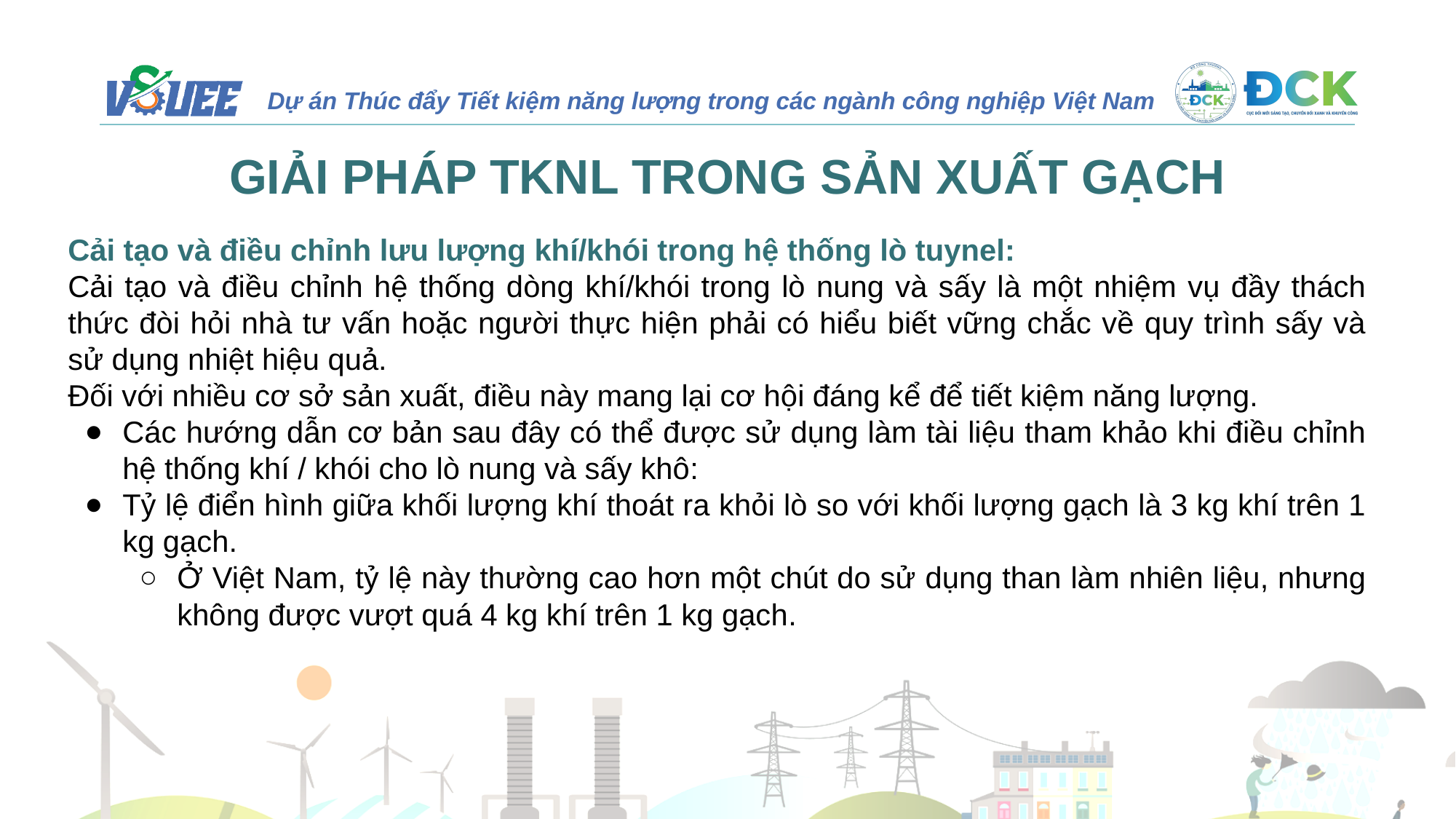

# GIẢI PHÁP TKNL TRONG SẢN XUẤT GẠCH
Cải tạo và điều chỉnh lưu lượng khí/khói trong hệ thống lò tuynel:
Cải tạo và điều chỉnh hệ thống dòng khí/khói trong lò nung và sấy là một nhiệm vụ đầy thách thức đòi hỏi nhà tư vấn hoặc người thực hiện phải có hiểu biết vững chắc về quy trình sấy và sử dụng nhiệt hiệu quả.
Đối với nhiều cơ sở sản xuất, điều này mang lại cơ hội đáng kể để tiết kiệm năng lượng.
Các hướng dẫn cơ bản sau đây có thể được sử dụng làm tài liệu tham khảo khi điều chỉnh hệ thống khí / khói cho lò nung và sấy khô:
Tỷ lệ điển hình giữa khối lượng khí thoát ra khỏi lò so với khối lượng gạch là 3 kg khí trên 1 kg gạch.
Ở Việt Nam, tỷ lệ này thường cao hơn một chút do sử dụng than làm nhiên liệu, nhưng không được vượt quá 4 kg khí trên 1 kg gạch.